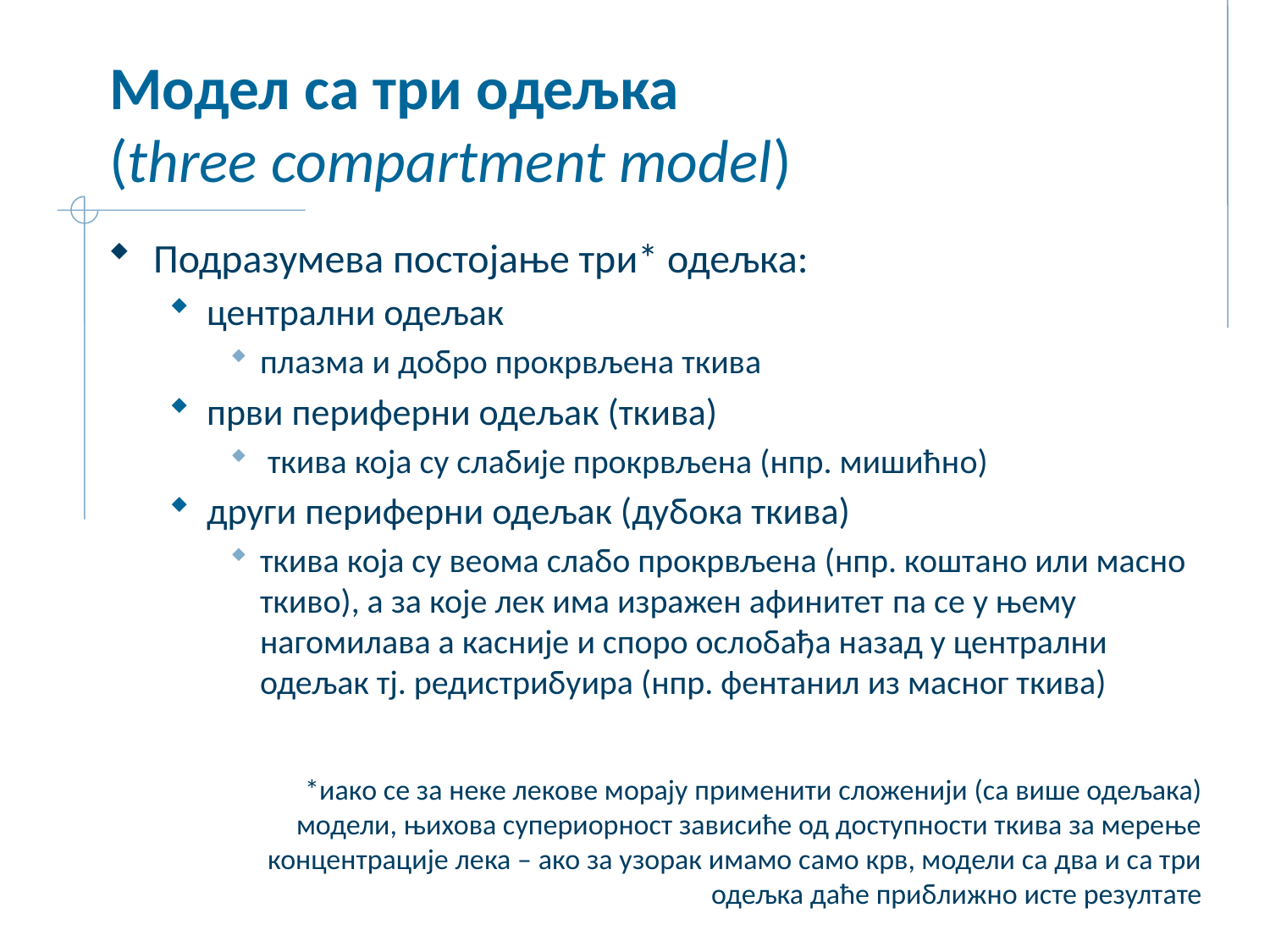

# Модел са три одељка (three compartment model)
Подразумева постојање три* одељка:
централни одељак
плазма и добро прокрвљена ткива
први периферни одељак (ткива)
 ткива која су слабије прокрвљена (нпр. мишићно)
други периферни одељак (дубока ткива)
ткива која су веома слабо прокрвљена (нпр. коштано или масно ткиво), а за које лек има изражен афинитет па се у њему нагомилава а касније и споро ослобађа назад у централни одељак тј. редистрибуира (нпр. фентанил из масног ткива)

*иако се за неке лекове морају применити сложенији (са више одељака) модели, њихова супериорност зависиће од доступности ткива за мерење концентрације лека – ако за узорак имамо само крв, модели са два и са три одељка даће приближно исте резултате